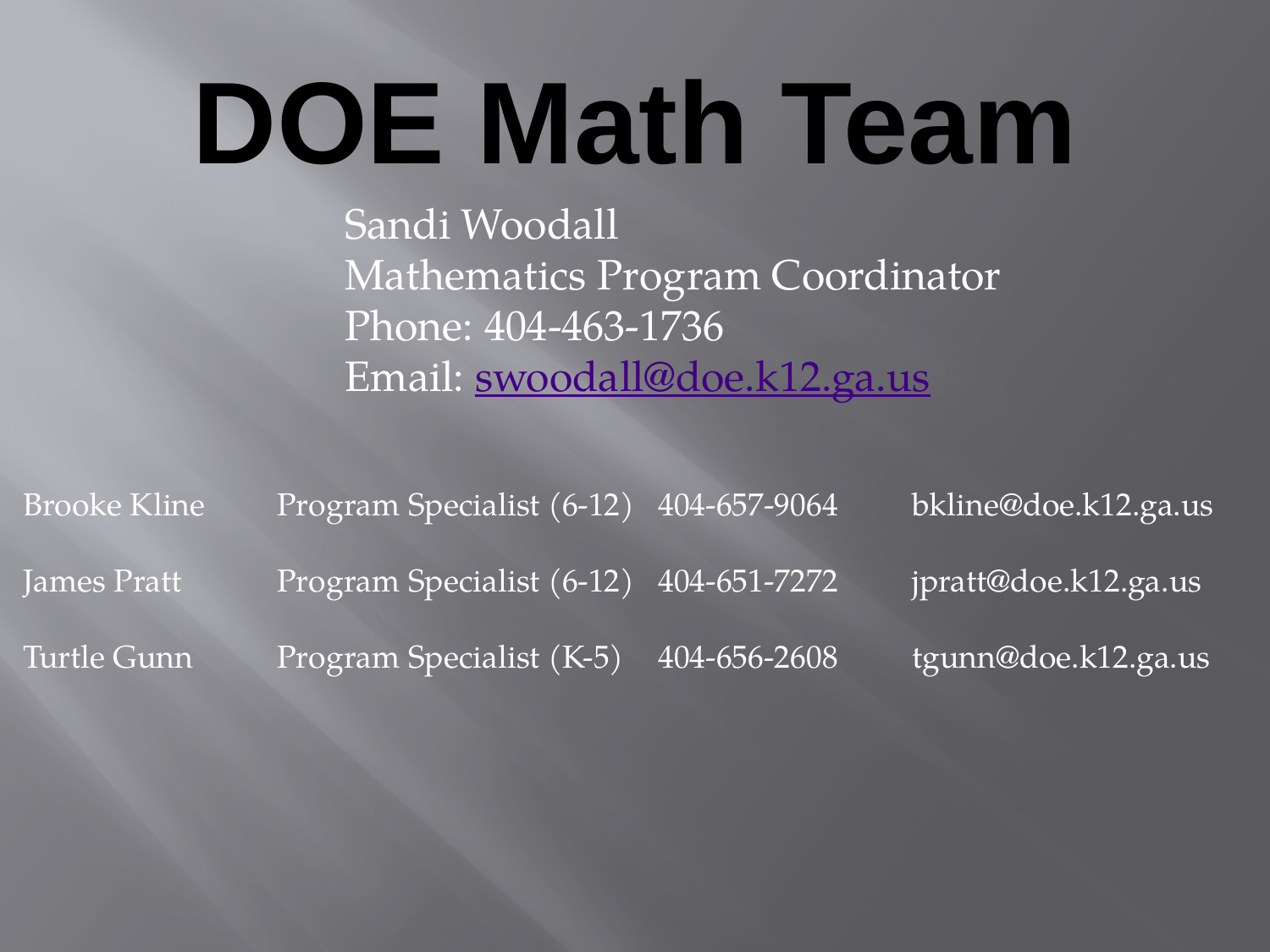

# DOE Math Team
Sandi Woodall
Mathematics Program Coordinator
Phone: 404-463-1736
Email: swoodall@doe.k12.ga.us

Brooke Kline	Program Specialist (6-12)	404-657-9064	bkline@doe.k12.ga.us
James Pratt	Program Specialist (6-12)	404-651-7272	jpratt@doe.k12.ga.us
Turtle Gunn	Program Specialist (K-5)	404-656-2608	tgunn@doe.k12.ga.us